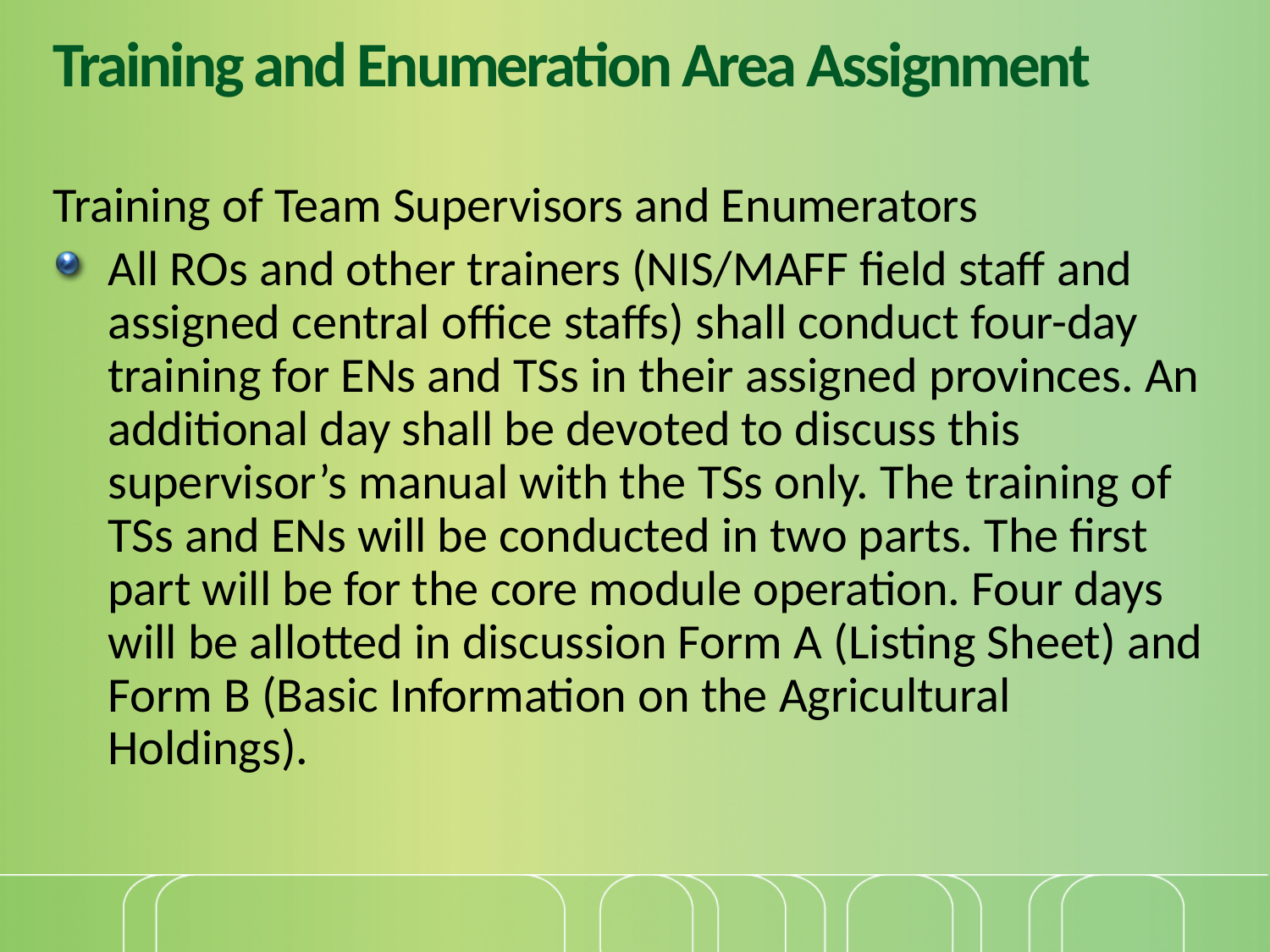

# Training and Enumeration Area Assignment
Training of Team Supervisors and Enumerators
All ROs and other trainers (NIS/MAFF field staff and assigned central office staffs) shall conduct four-day training for ENs and TSs in their assigned provinces. An additional day shall be devoted to discuss this supervisor’s manual with the TSs only. The training of TSs and ENs will be conducted in two parts. The first part will be for the core module operation. Four days will be allotted in discussion Form A (Listing Sheet) and Form B (Basic Information on the Agricultural Holdings).